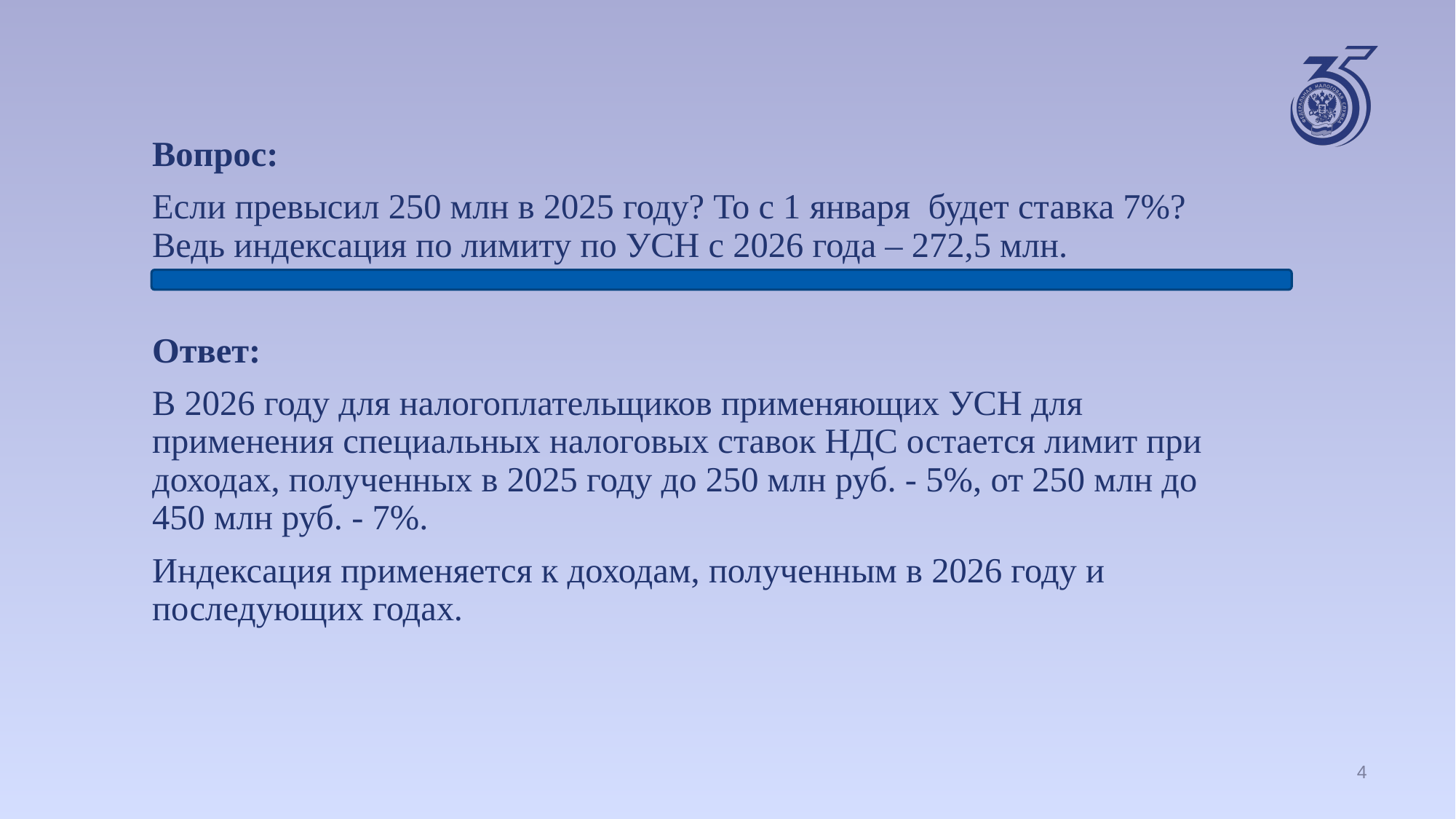

Вопрос:
Если превысил 250 млн в 2025 году? То с 1 января  будет ставка 7%? Ведь индексация по лимиту по УСН с 2026 года – 272,5 млн.

Ответ:
В 2026 году для налогоплательщиков применяющих УСН для применения специальных налоговых ставок НДС остается лимит при доходах, полученных в 2025 году до 250 млн руб. - 5%, от 250 млн до 450 млн руб. - 7%.
Индексация применяется к доходам, полученным в 2026 году и последующих годах.

4